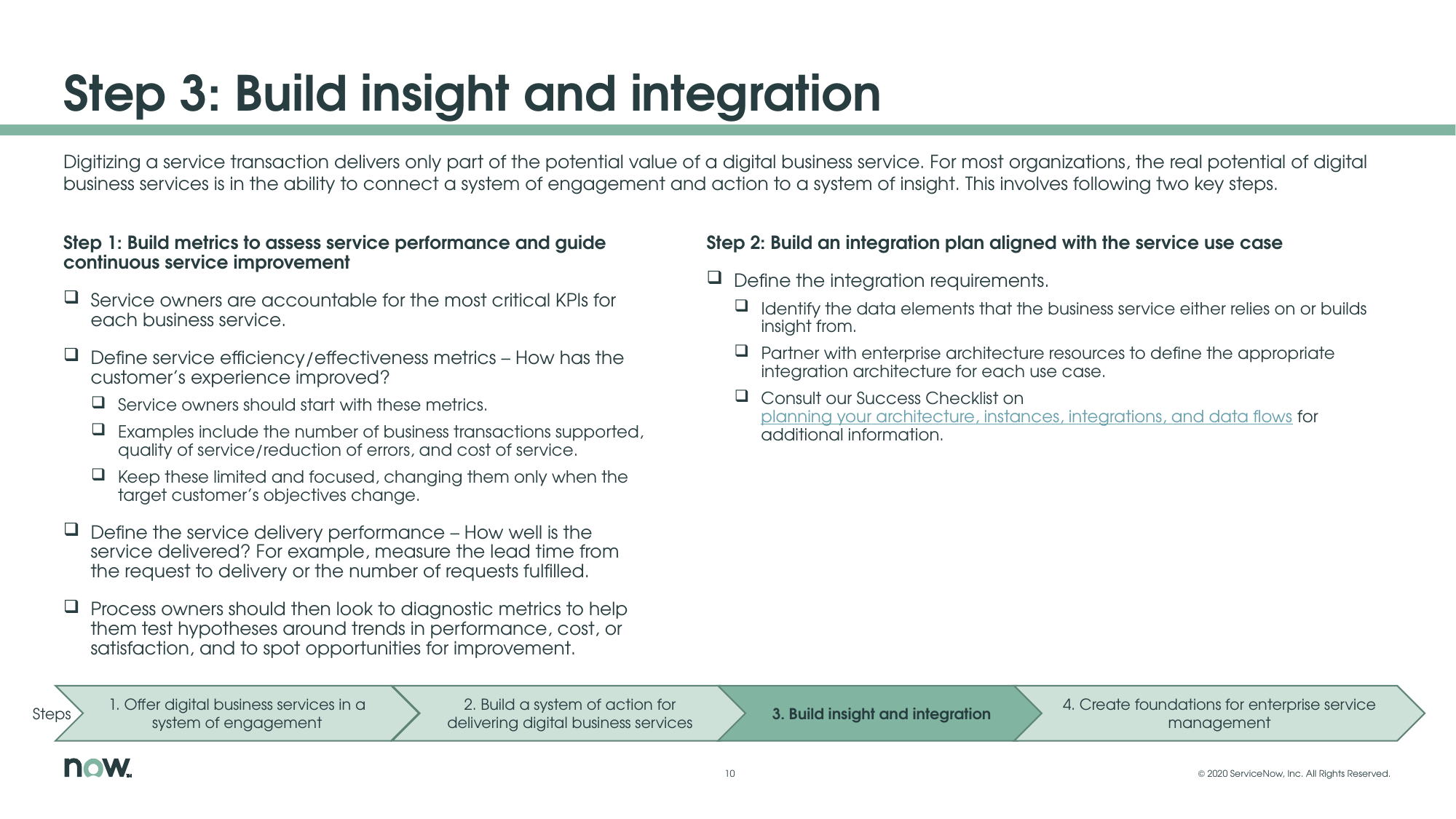

# Step 3: Build insight and integration

Digitizing a service transaction delivers only part of the potential value of a digital business service. For most organizations, the real potential of digital business services is in the ability to connect a system of engagement and action to a system of insight. This involves following two key steps.
Step 1: Build metrics to assess service performance and guide continuous service improvement
Service owners are accountable for the most critical KPIs for each business service.
Define service efficiency/effectiveness metrics – How has the customer’s experience improved?
Service owners should start with these metrics.
Examples include the number of business transactions supported, quality of service/reduction of errors, and cost of service.
Keep these limited and focused, changing them only when the target customer’s objectives change.
Define the service delivery performance – How well is the service delivered? For example, measure the lead time from the request to delivery or the number of requests fulfilled.
Process owners should then look to diagnostic metrics to help them test hypotheses around trends in performance, cost, or satisfaction, and to spot opportunities for improvement.
Step 2: Build an integration plan aligned with the service use case
Define the integration requirements.
Identify the data elements that the business service either relies on or builds insight from.
Partner with enterprise architecture resources to define the appropriate integration architecture for each use case.
Consult our Success Checklist on planning your architecture, instances, integrations, and data flows for additional information.
1. Offer digital business services in a system of engagement
2. Build a system of action for delivering digital business services
3. Build insight and integration
4. Create foundations for enterprise service management
Steps